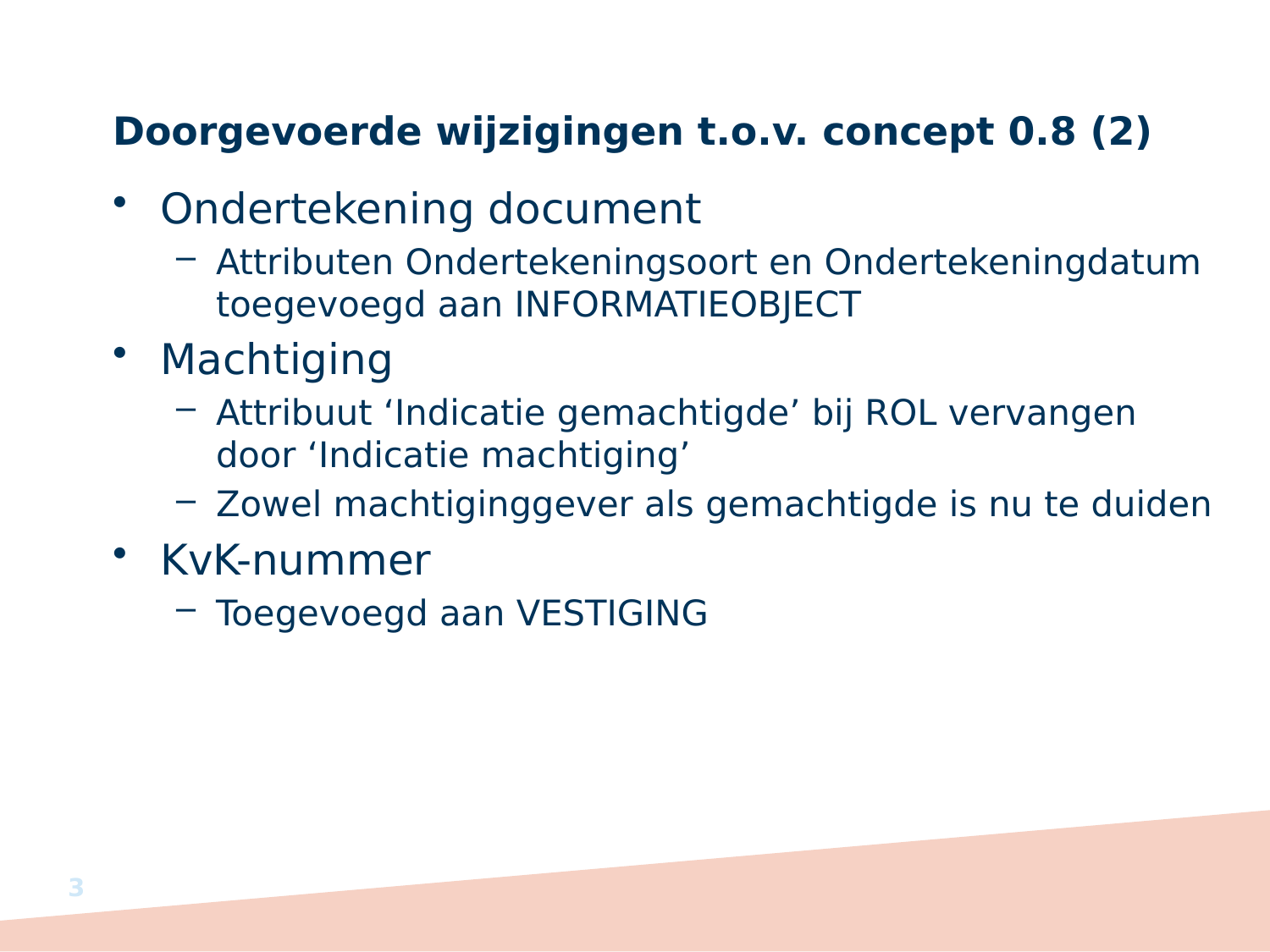

# Doorgevoerde wijzigingen t.o.v. concept 0.8 (2)
Ondertekening document
Attributen Ondertekeningsoort en Ondertekeningdatum toegevoegd aan INFORMATIEOBJECT
Machtiging
Attribuut ‘Indicatie gemachtigde’ bij ROL vervangen door ‘Indicatie machtiging’
Zowel machtiginggever als gemachtigde is nu te duiden
KvK-nummer
Toegevoegd aan VESTIGING

3